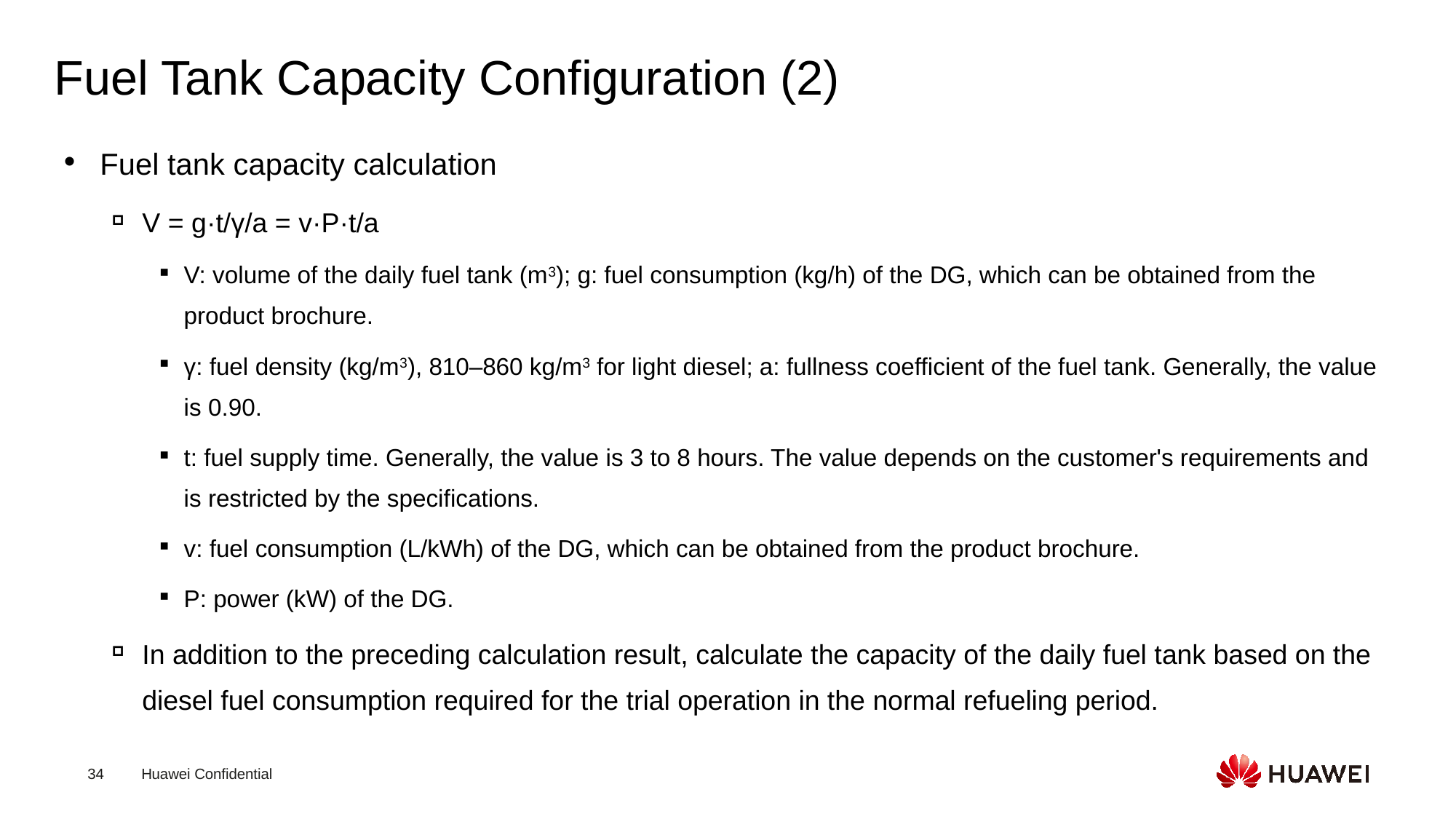

# Fuel Tank Capacity Configuration (2)
Fuel tank capacity calculation
V = g·t/γ/a = v·P·t/a
V: volume of the daily fuel tank (m3); g: fuel consumption (kg/h) of the DG, which can be obtained from the product brochure.
γ: fuel density (kg/m3), 810–860 kg/m3 for light diesel; a: fullness coefficient of the fuel tank. Generally, the value is 0.90.
t: fuel supply time. Generally, the value is 3 to 8 hours. The value depends on the customer's requirements and is restricted by the specifications.
v: fuel consumption (L/kWh) of the DG, which can be obtained from the product brochure.
P: power (kW) of the DG.
In addition to the preceding calculation result, calculate the capacity of the daily fuel tank based on the diesel fuel consumption required for the trial operation in the normal refueling period.